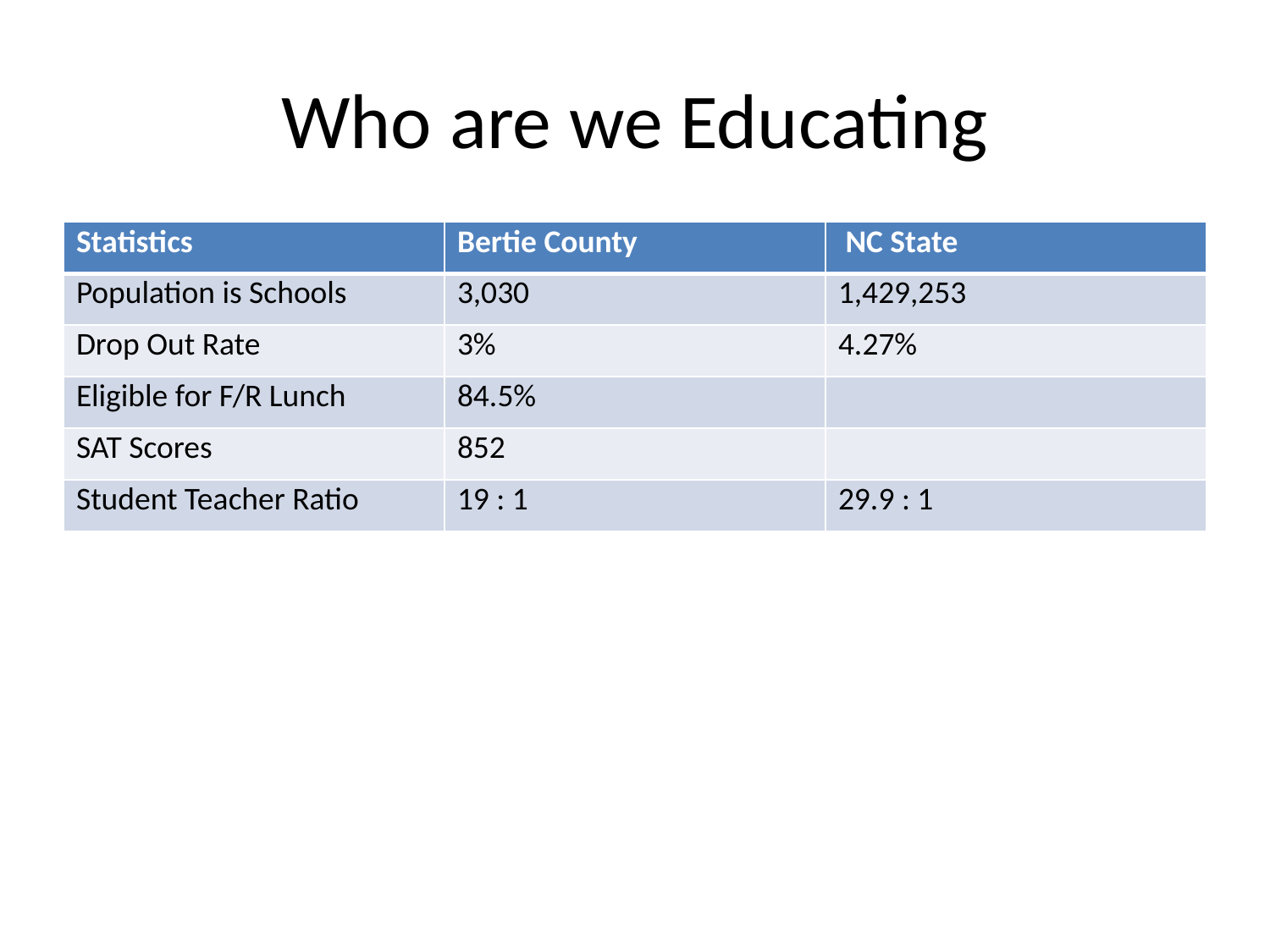

# Who are we Educating
| Statistics | Bertie County | NC State |
| --- | --- | --- |
| Population is Schools | 3,030 | 1,429,253 |
| Drop Out Rate | 3% | 4.27% |
| Eligible for F/R Lunch | 84.5% |  |
| SAT Scores | 852 |  |
| Student Teacher Ratio | 19 : 1 | 29.9 : 1 |